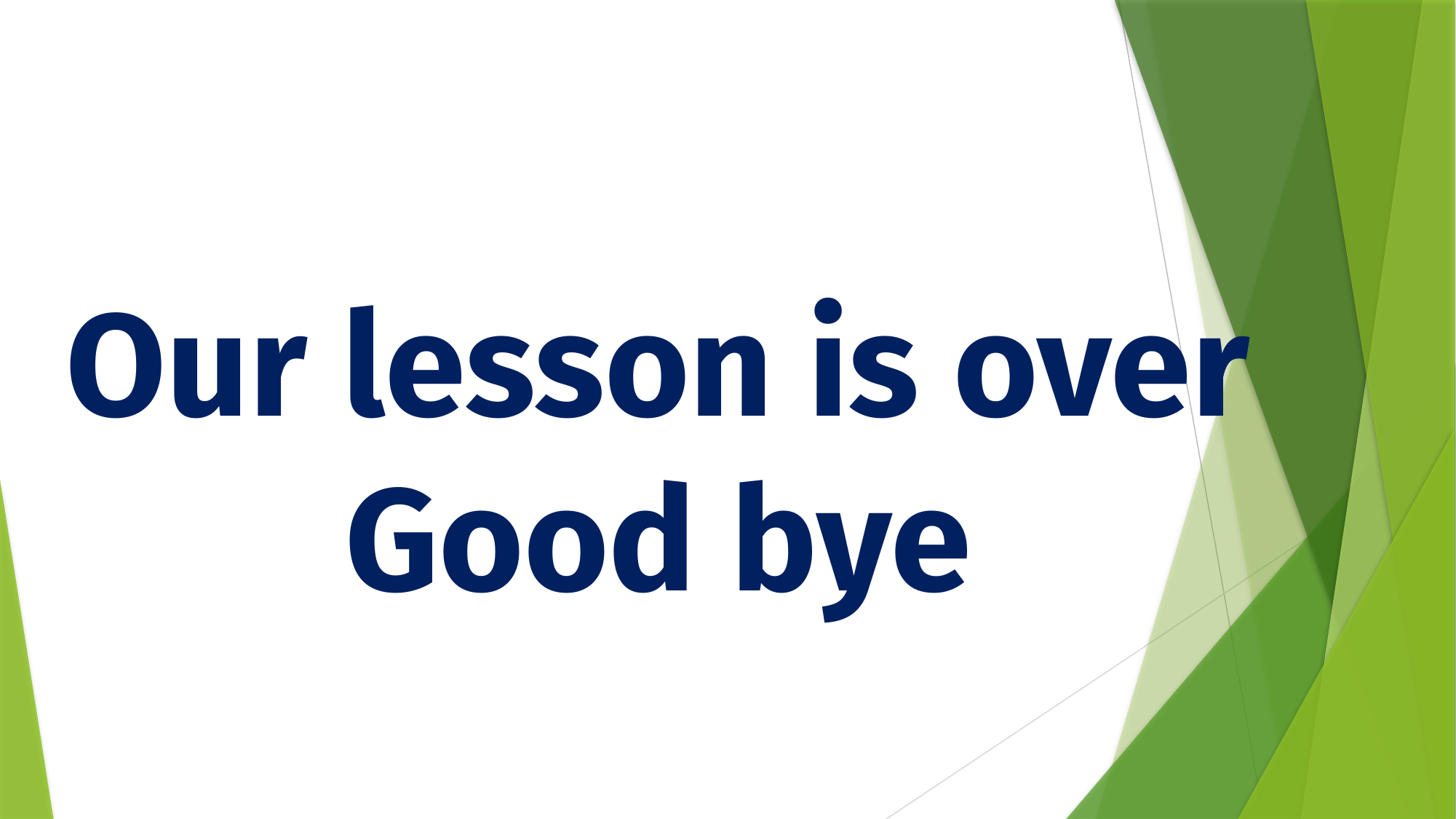

# Our lesson is over Good bye